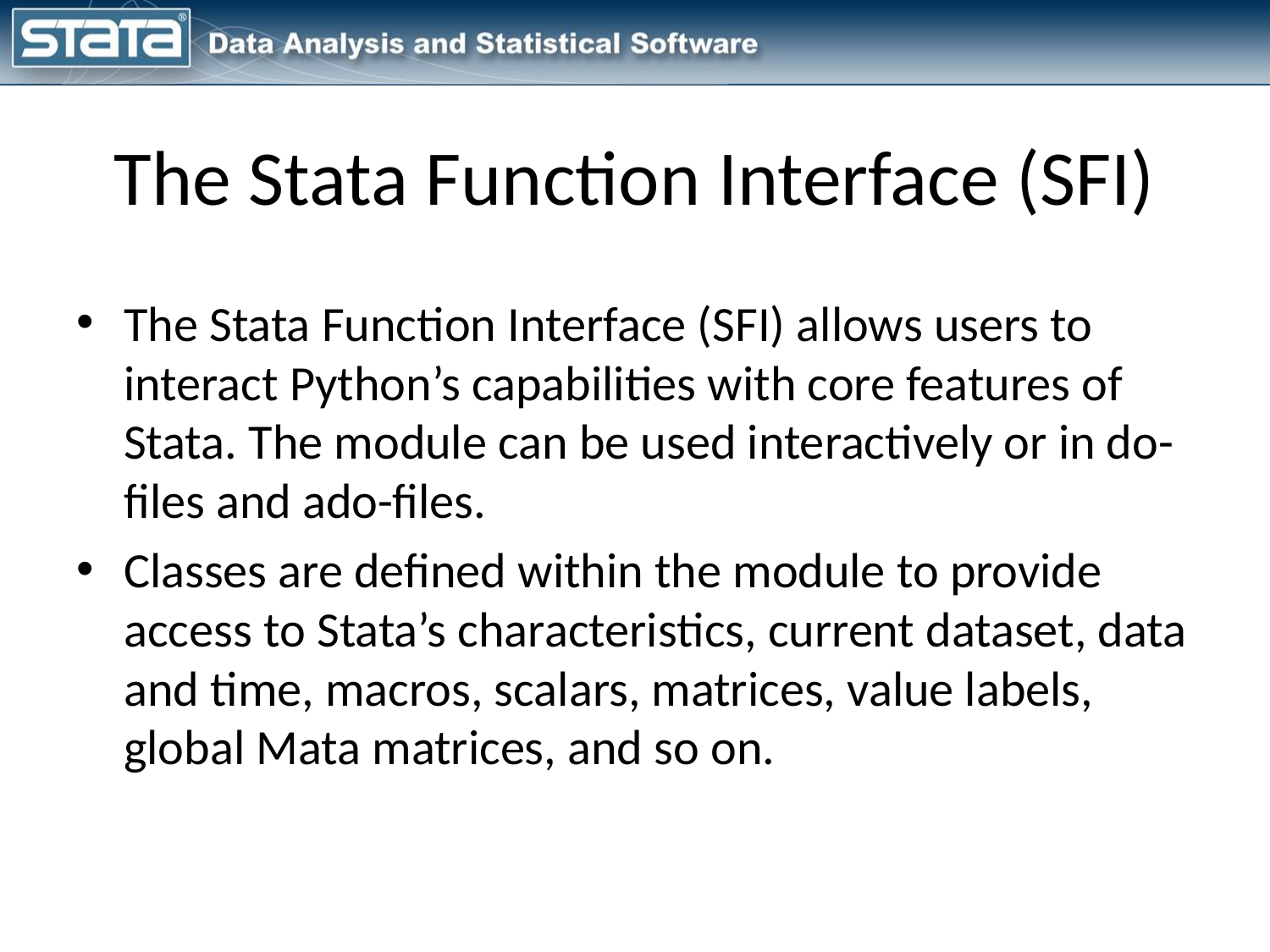

# The Stata Function Interface (SFI)
The Stata Function Interface (SFI) allows users to interact Python’s capabilities with core features of Stata. The module can be used interactively or in do-files and ado-files.
Classes are defined within the module to provide access to Stata’s characteristics, current dataset, data and time, macros, scalars, matrices, value labels, global Mata matrices, and so on.